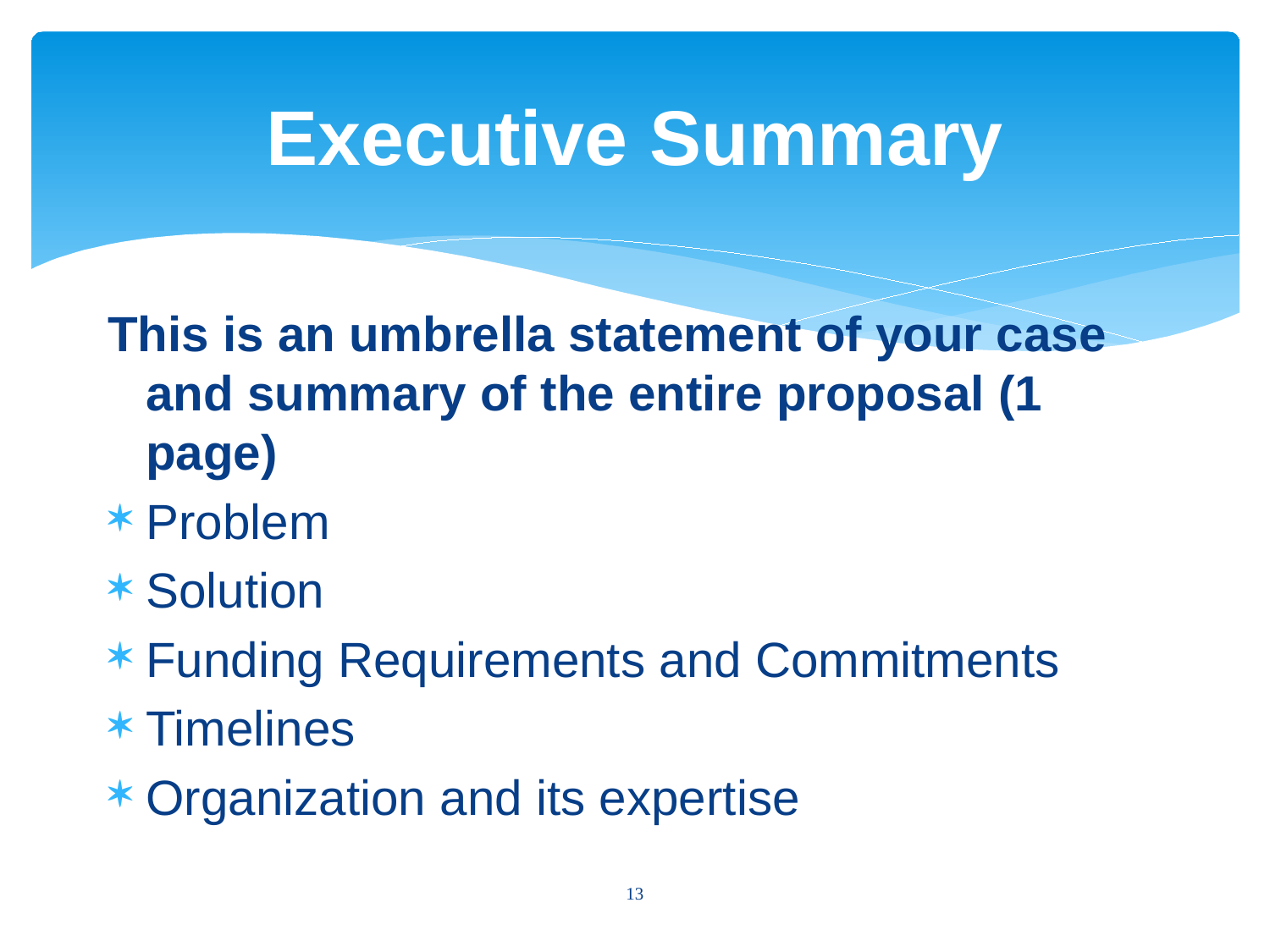

# Executive Summary
This is an umbrella statement of your case and summary of the entire proposal (1 page)
Problem
Solution
Funding Requirements and Commitments
Timelines
Organization and its expertise
13